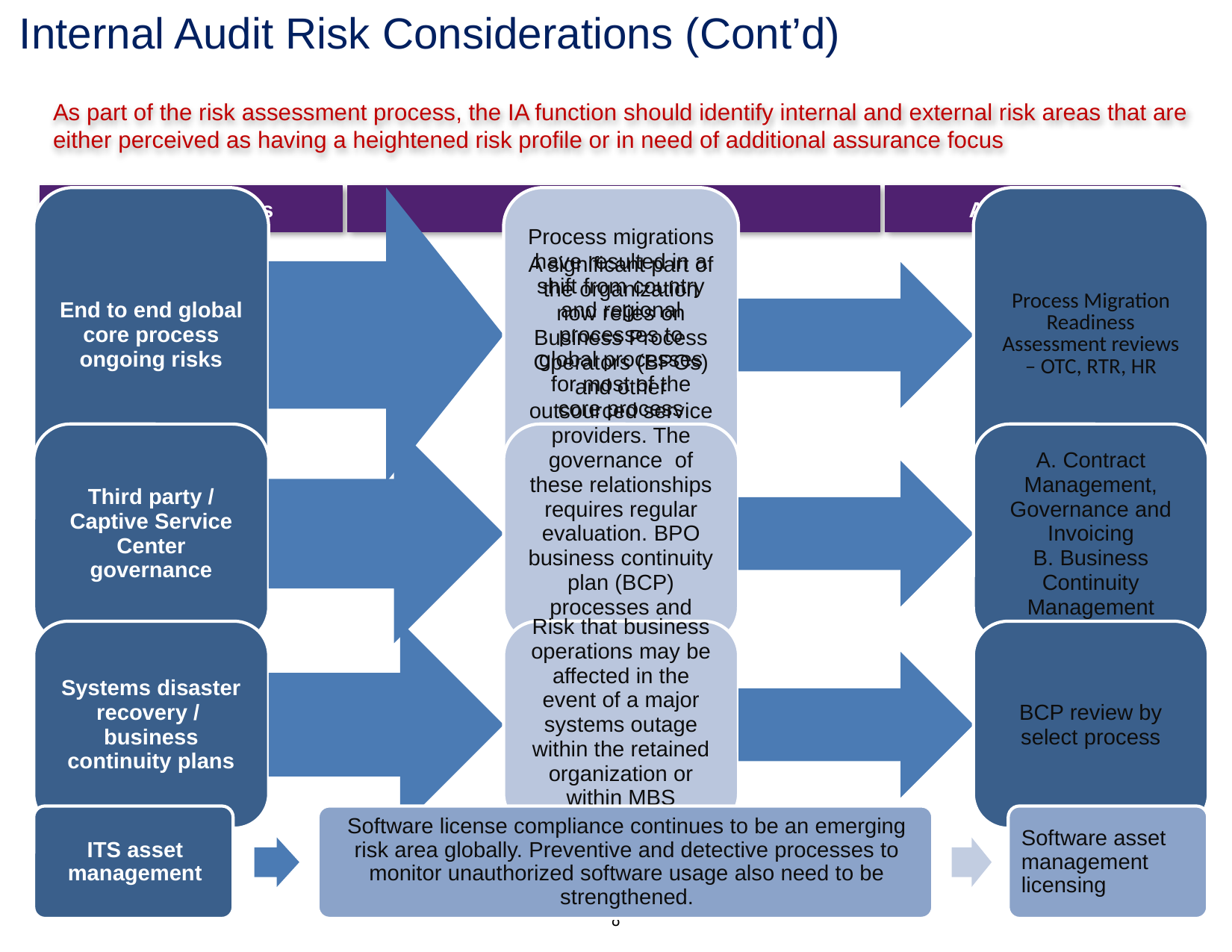

Internal Audit Risk Considerations (Cont’d)

As part of the risk assessment process, the IA function should identify internal and external risk areas that are either perceived as having a heightened risk profile or in need of additional assurance focus
Audit Areas
Emerging Risks
Risk Drivers
End to end global core process ongoing risks
Process Migration Readiness Assessment reviews – OTC, RTR, HR
Third party / Captive Service Center governance
A. Contract Management, Governance and Invoicing
B. Business Continuity Management
Systems disaster recovery /
business continuity plans
BCP review by select process
ITS asset management

Software license compliance continues to be an emerging risk area globally. Preventive and detective processes to monitor unauthorized software usage also need to be strengthened.

Software asset management licensing